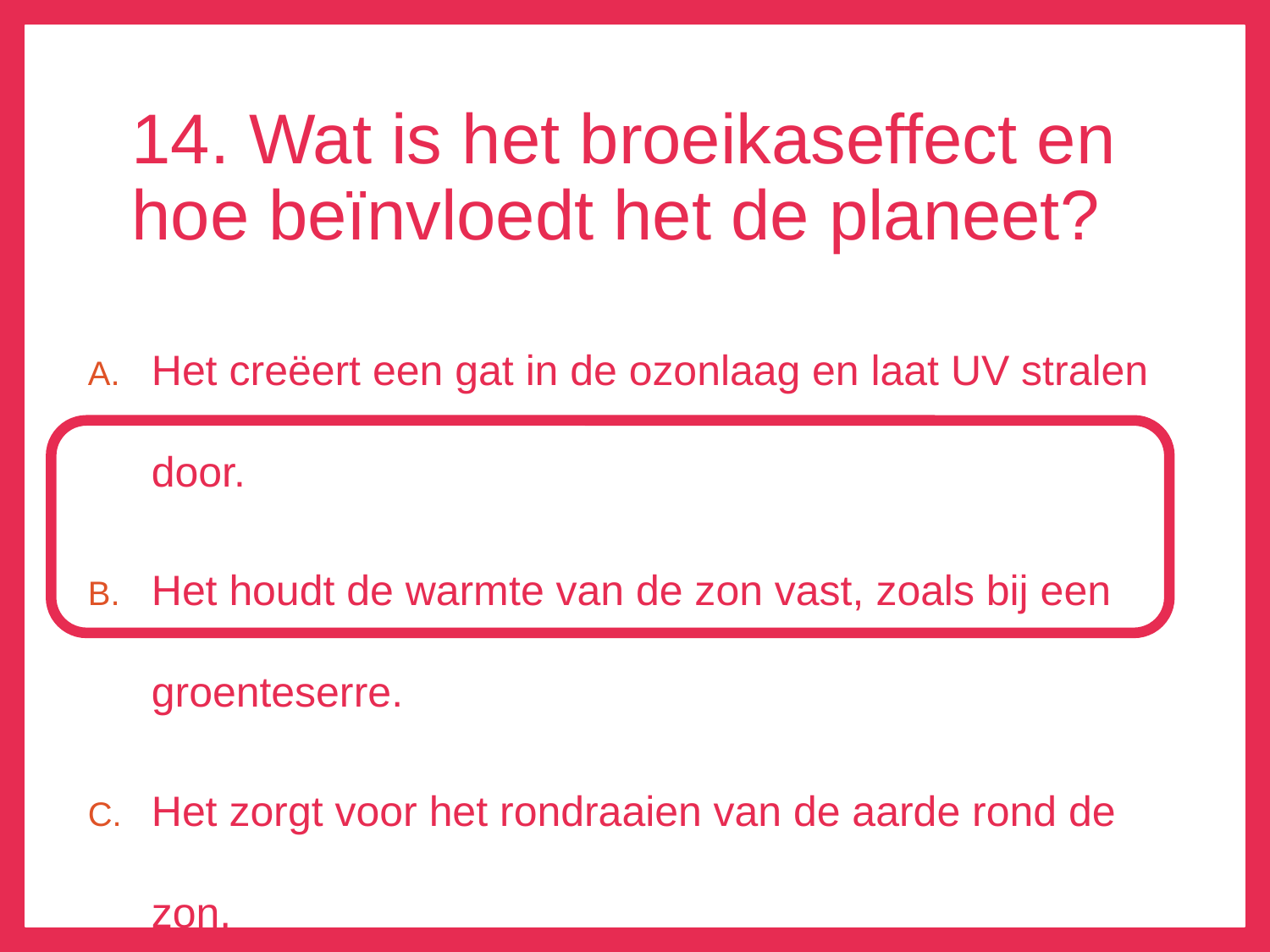

# 14. Wat is het broeikaseffect en hoe beïnvloedt het de planeet?
Het creëert een gat in de ozonlaag en laat UV stralen door.
Het houdt de warmte van de zon vast, zoals bij een groenteserre.
Het zorgt voor het rondraaien van de aarde rond de zon.